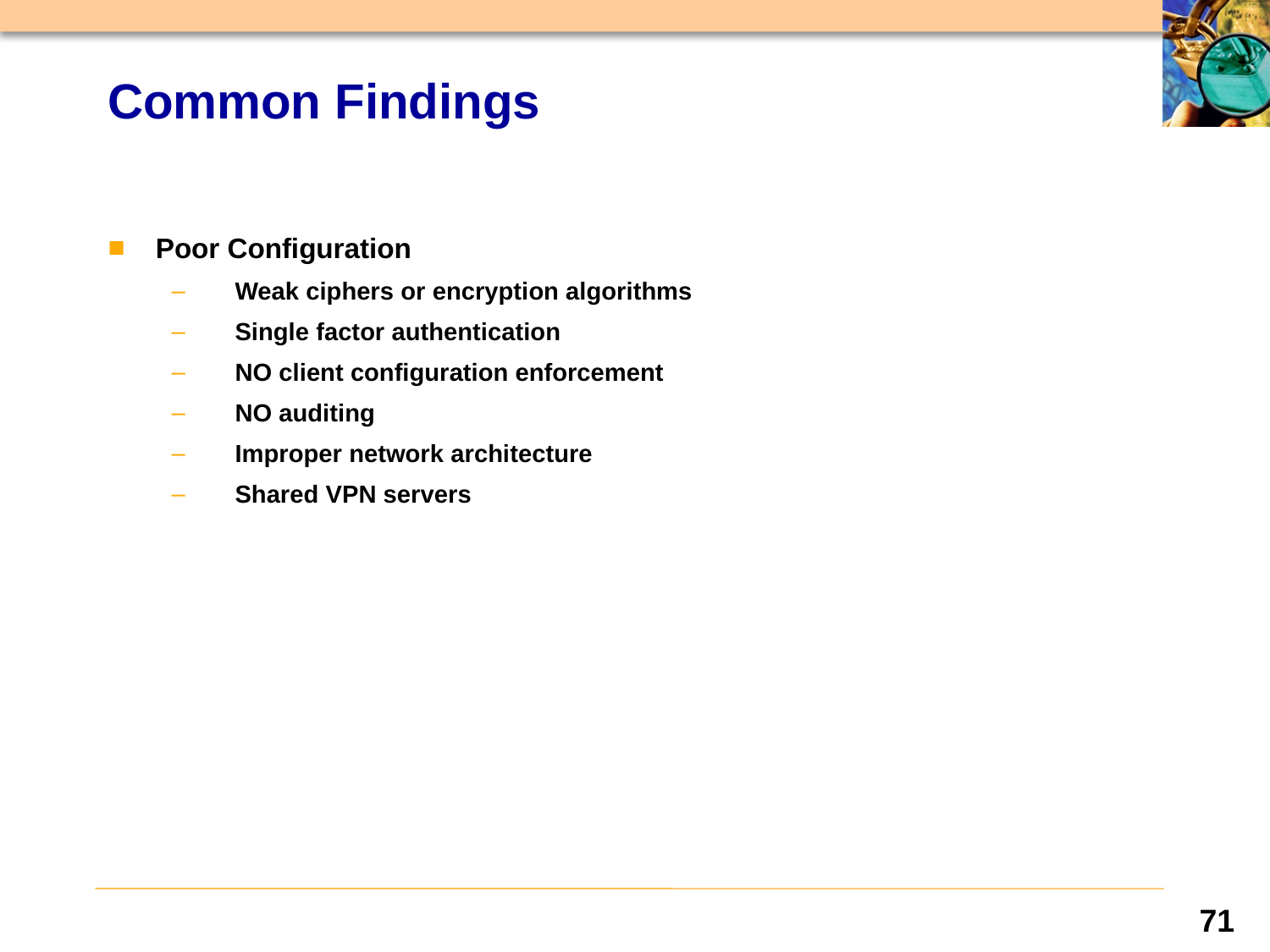

# Common Findings

Poor Configuration
Weak ciphers or encryption algorithms
Single factor authentication
NO client configuration enforcement
NO auditing
Improper network architecture
Shared VPN servers